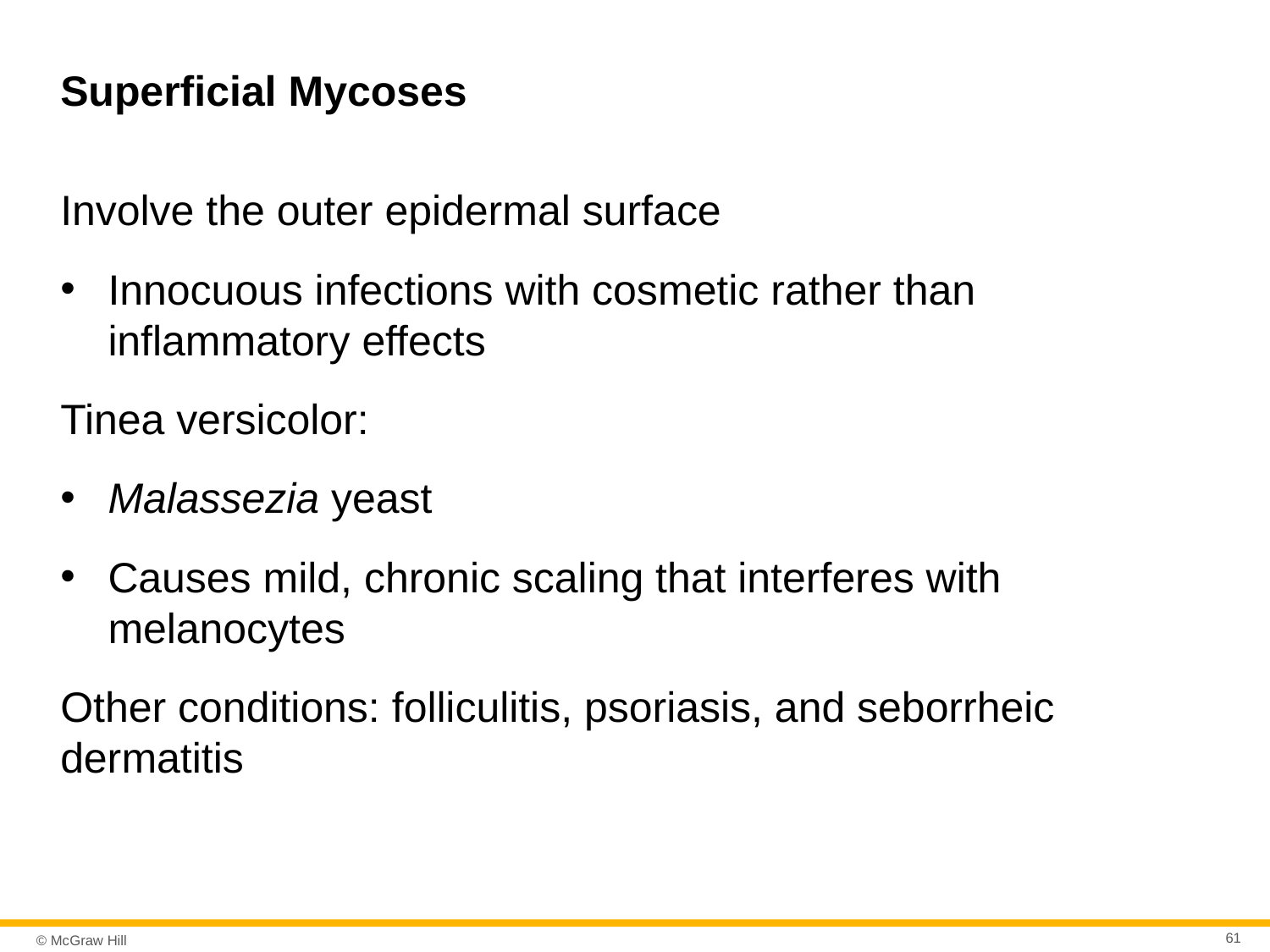

# Superficial Mycoses
Involve the outer epidermal surface
Innocuous infections with cosmetic rather than inflammatory effects
Tinea versicolor:
Malassezia yeast
Causes mild, chronic scaling that interferes with melanocytes
Other conditions: folliculitis, psoriasis, and seborrheic dermatitis